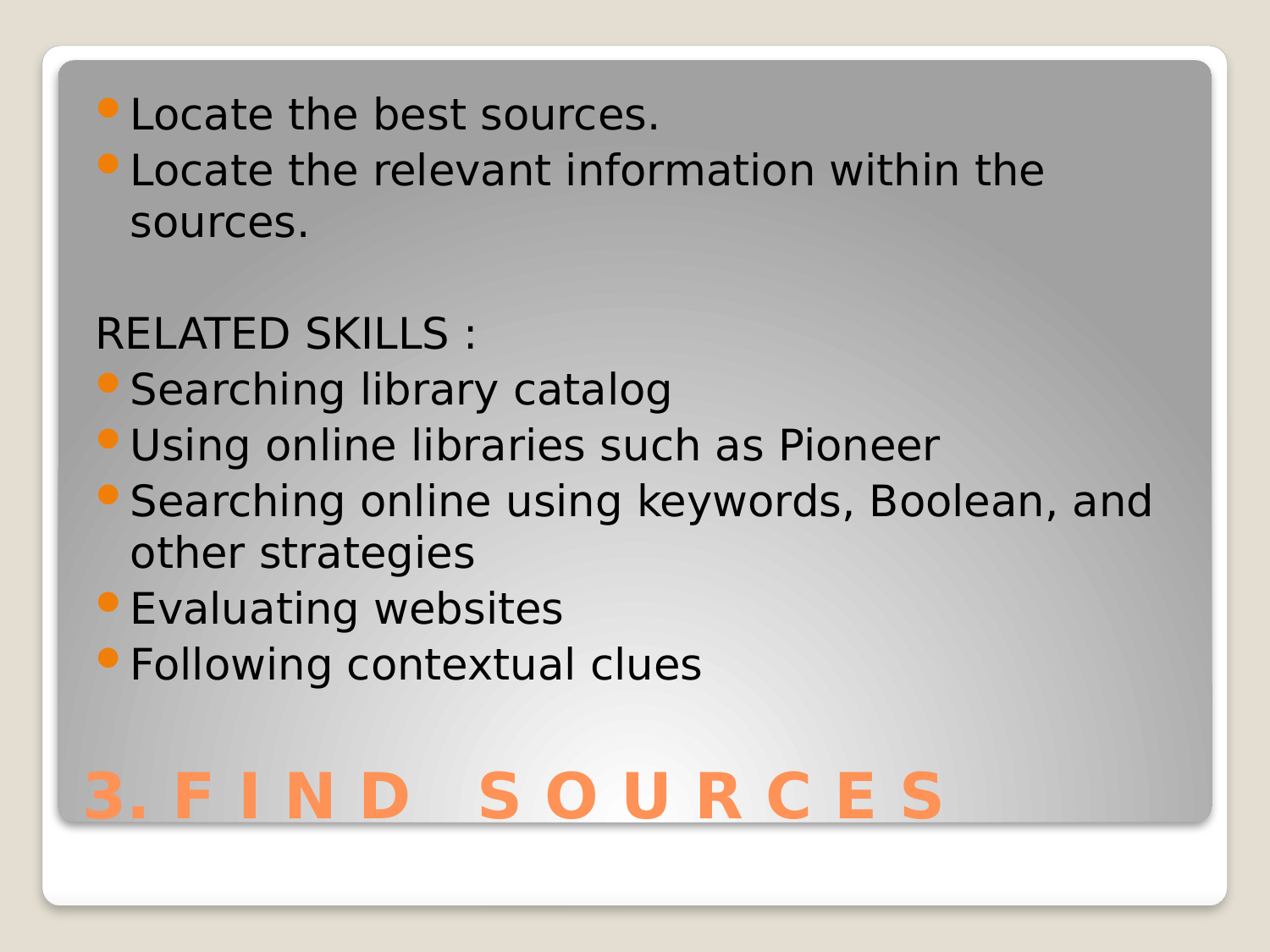

Locate the best sources.
Locate the relevant information within the sources.

RELATED SKILLS :
Searching library catalog
Using online libraries such as Pioneer
Searching online using keywords, Boolean, and other strategies
Evaluating websites
Following contextual clues

# 3. F I N D   S O U R C E S